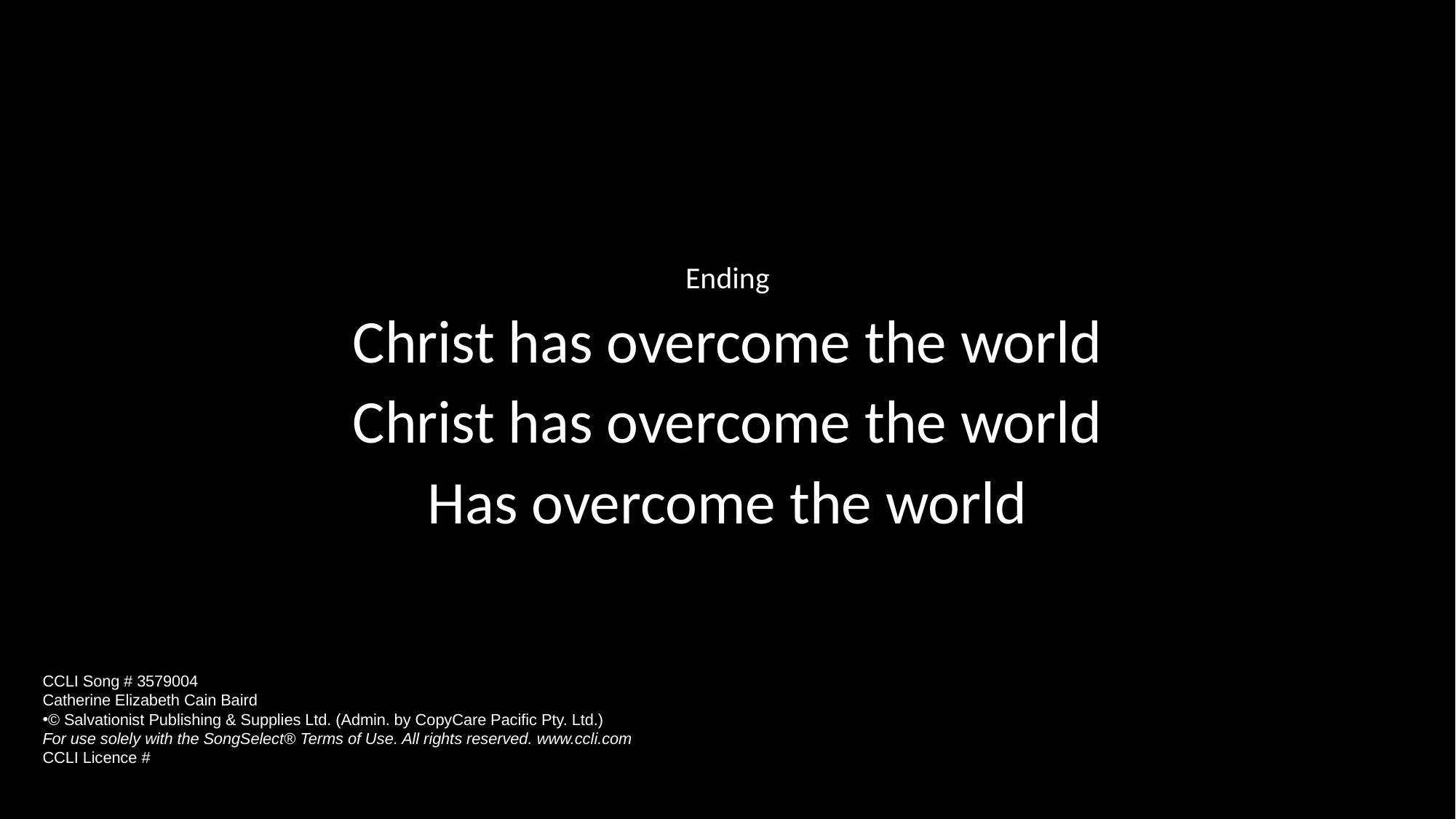

Ending
Christ has overcome the world
Christ has overcome the world
Has overcome the world
CCLI Song # 3579004
Catherine Elizabeth Cain Baird
© Salvationist Publishing & Supplies Ltd. (Admin. by CopyCare Pacific Pty. Ltd.)
For use solely with the SongSelect® Terms of Use. All rights reserved. www.ccli.com
CCLI Licence #